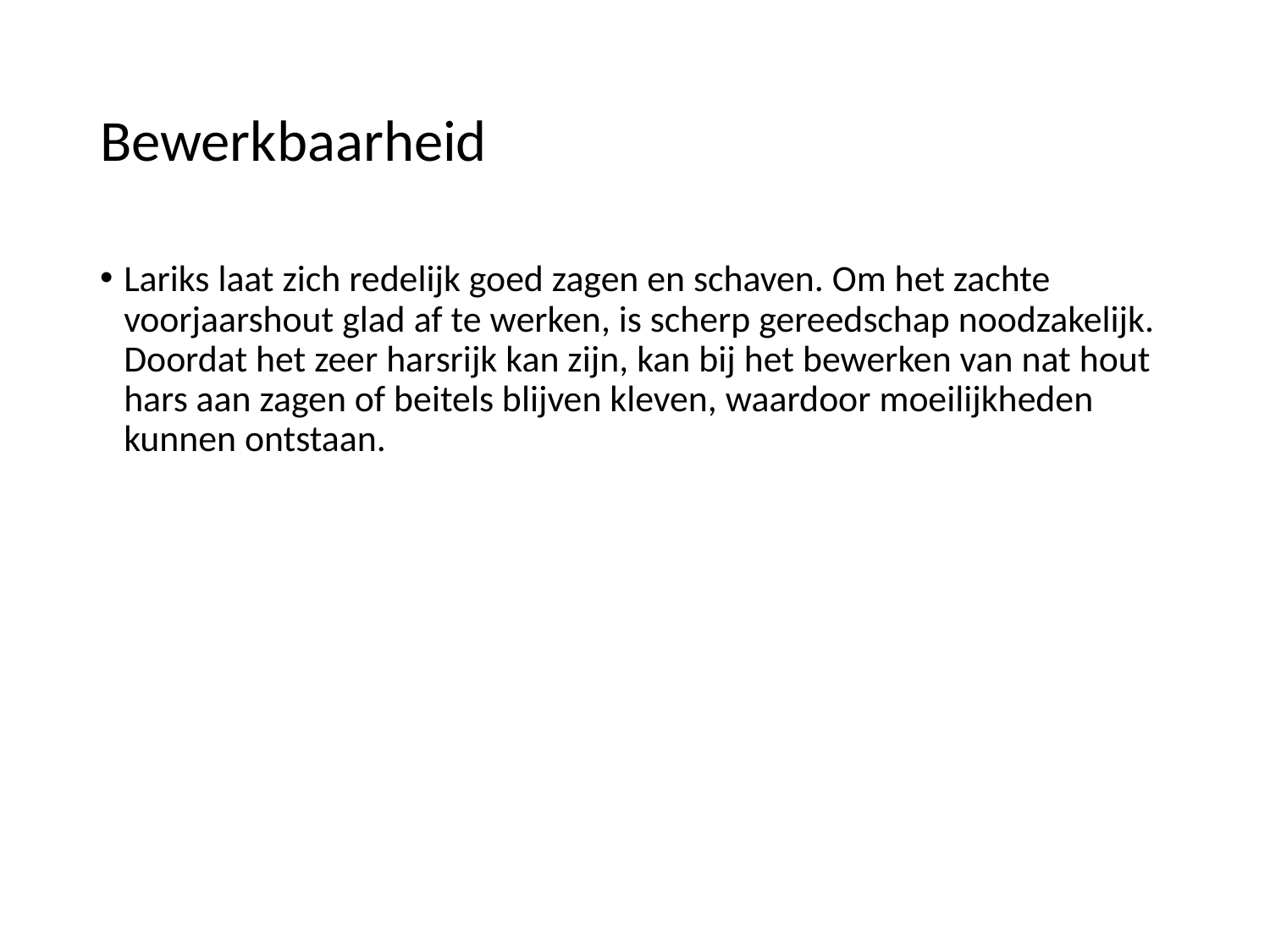

# Bewerkbaarheid
Lariks laat zich redelijk goed zagen en schaven. Om het zachte voorjaarshout glad af te werken, is scherp gereedschap noodzakelijk. Doordat het zeer harsrijk kan zijn, kan bij het bewerken van nat hout hars aan zagen of beitels blijven kleven, waardoor moeilijkheden kunnen ontstaan.